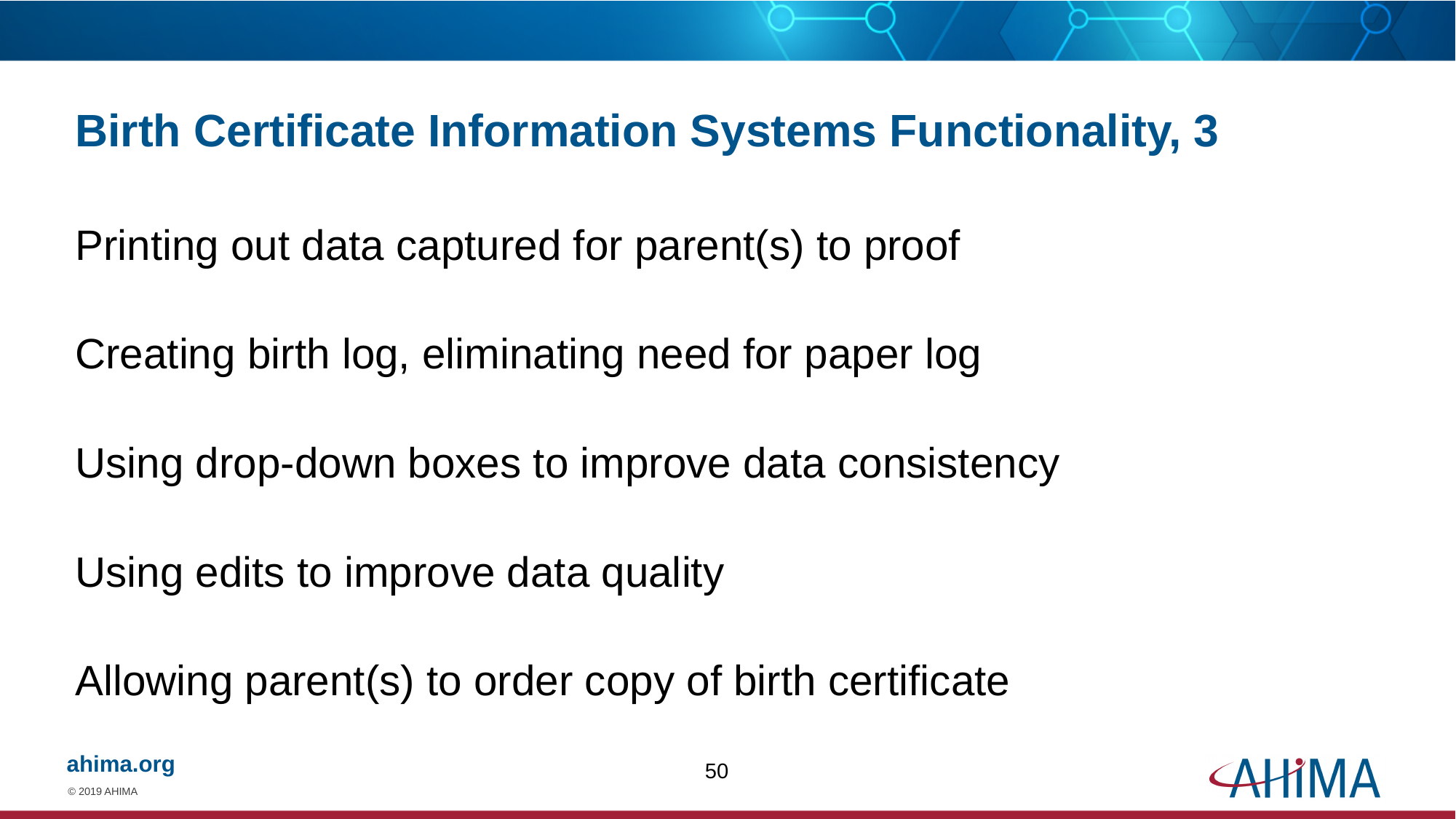

# Birth Certificate Information Systems Functionality, 3
Printing out data captured for parent(s) to proof

Creating birth log, eliminating need for paper log

Using drop-down boxes to improve data consistency

Using edits to improve data quality

Allowing parent(s) to order copy of birth certificate